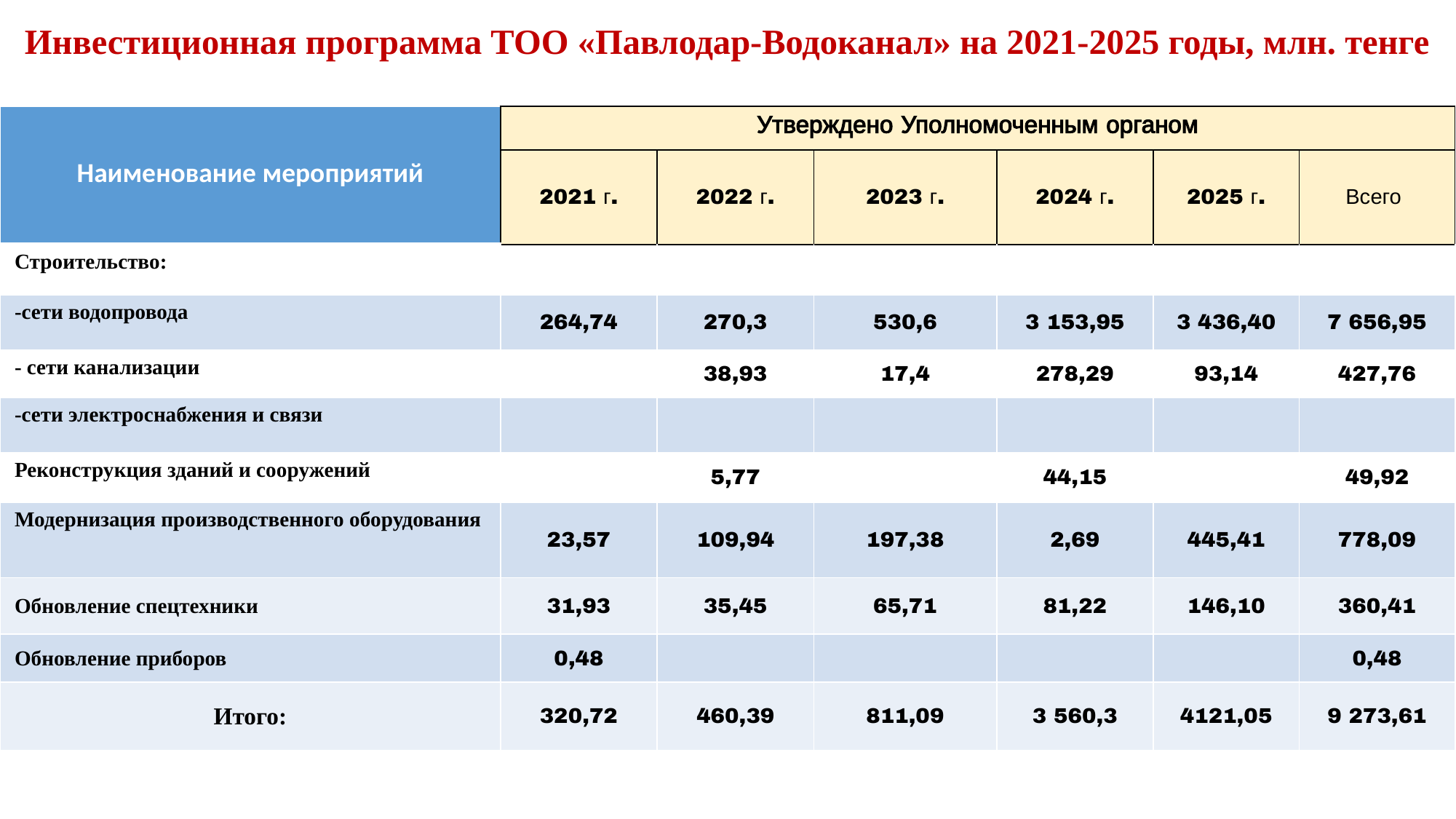

# Инвестиционная программа ТОО «Павлодар-Водоканал» на 2021-2025 годы, млн. тенге
| Наименование мероприятий | Утверждено Уполномоченным органом |  |  |  |  |  |
| --- | --- | --- | --- | --- | --- | --- |
|  | 2021 г. | 2022 г. | 2023 г. | 2024 г. | 2025 г. | Всего |
| Строительство: |  |  |  |  |  |  |
| -сети водопровода | 264,74 | 270,3 | 530,6 | 3 153,95 | 3 436,40 | 7 656,95 |
| - сети канализации |  | 38,93 | 17,4 | 278,29 | 93,14 | 427,76 |
| -сети электроснабжения и связи |  |  |  |  |  |  |
| Реконструкция зданий и сооружений |  | 5,77 |  | 44,15 |  | 49,92 |
| Модернизация производственного оборудования | 23,57 | 109,94 | 197,38 | 2,69 | 445,41 | 778,09 |
| Обновление спецтехники | 31,93 | 35,45 | 65,71 | 81,22 | 146,10 | 360,41 |
| Обновление приборов | 0,48 |  |  |  |  | 0,48 |
| Итого: | 320,72 | 460,39 | 811,09 | 3 560,3 | 4121,05 | 9 273,61 |